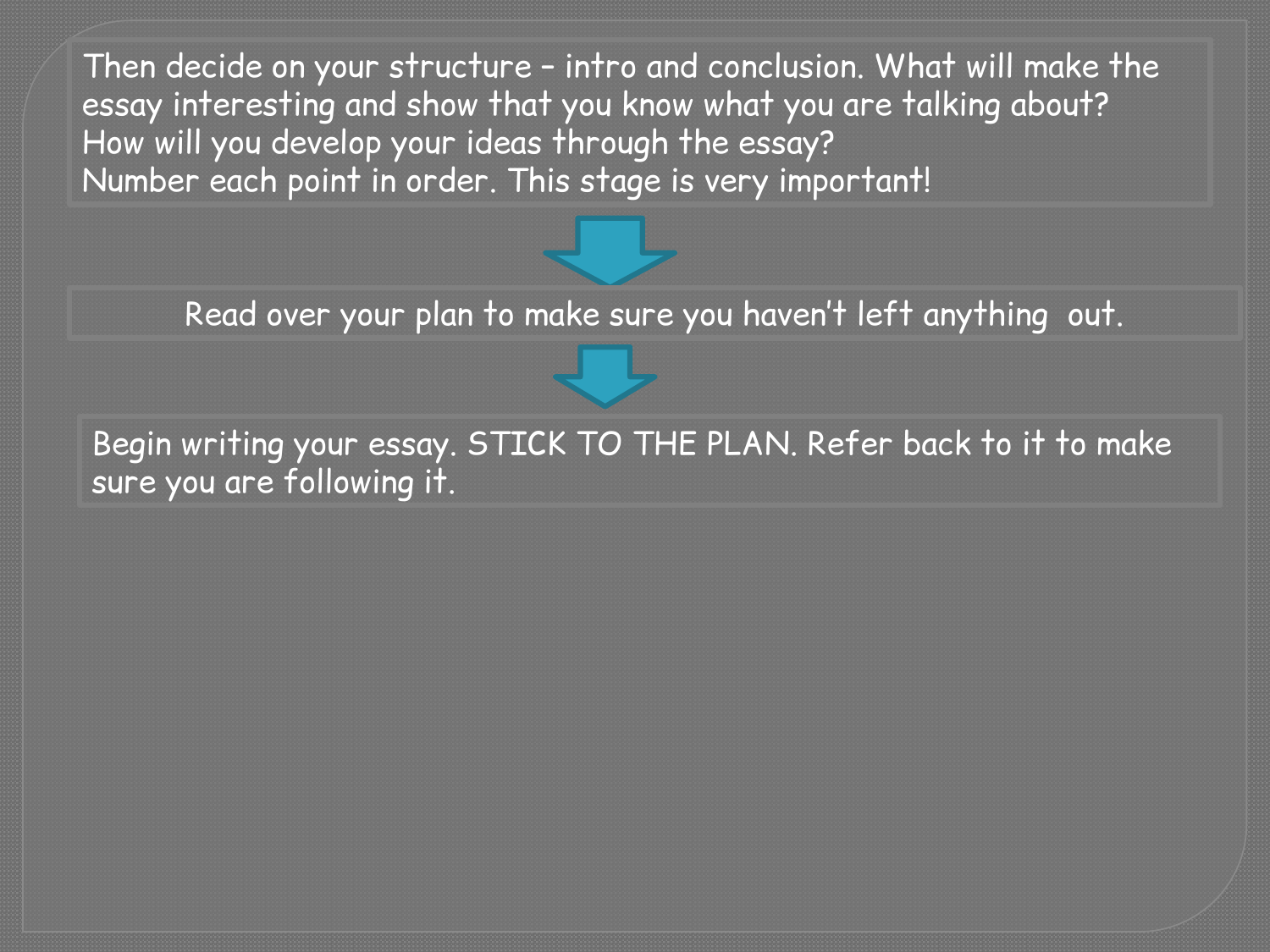

Then decide on your structure – intro and conclusion. What will make the essay interesting and show that you know what you are talking about?
How will you develop your ideas through the essay?
Number each point in order. This stage is very important!

Read over your plan to make sure you haven’t left anything  out.

Begin writing your essay. STICK TO THE PLAN. Refer back to it to make sure you are following it.